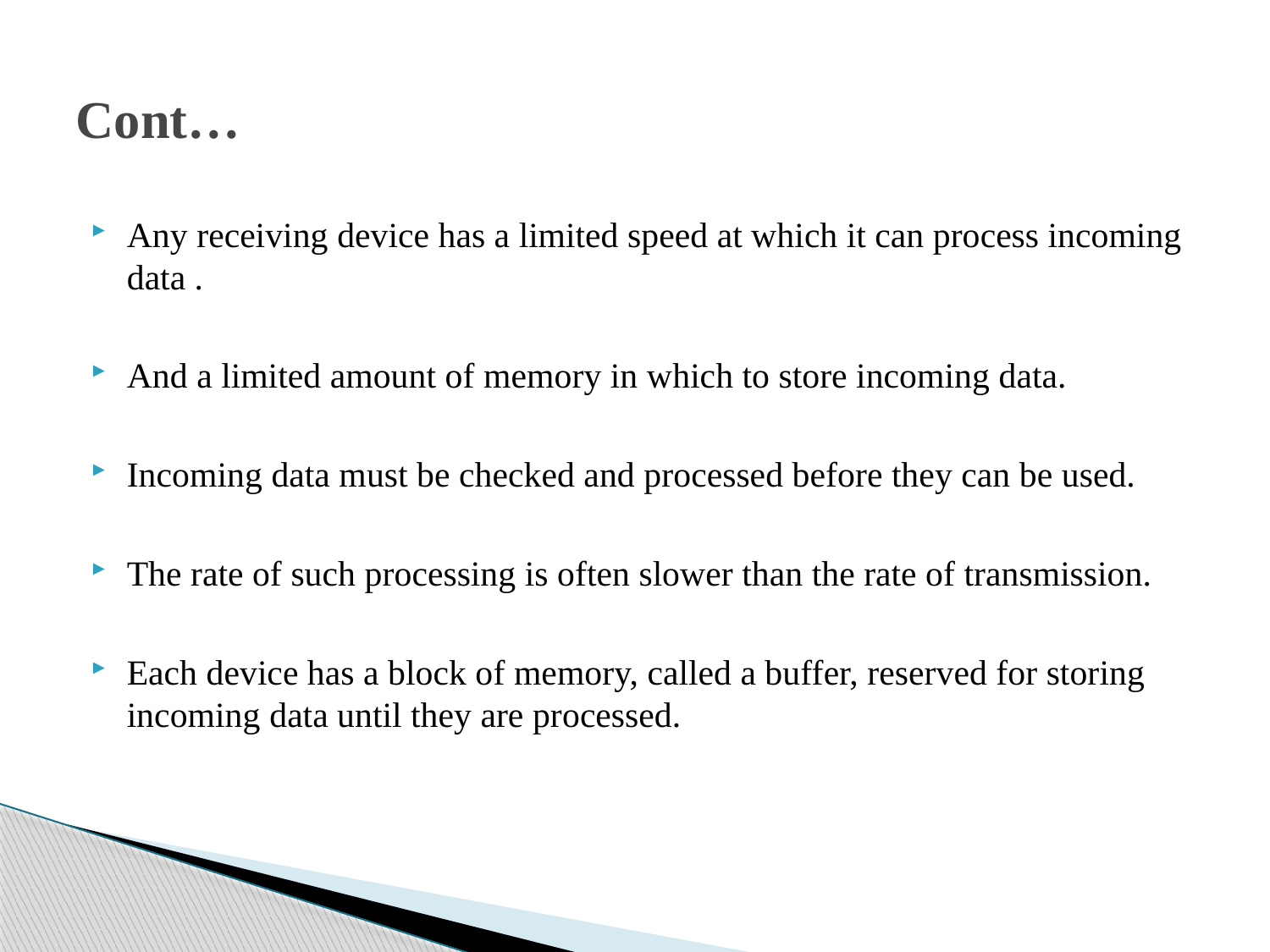

# Cont…
Any receiving device has a limited speed at which it can process incoming data .

And a limited amount of memory in which to store incoming data.

Incoming data must be checked and processed before they can be used.

The rate of such processing is often slower than the rate of transmission.

Each device has a block of memory, called a buffer, reserved for storing incoming data until they are processed.